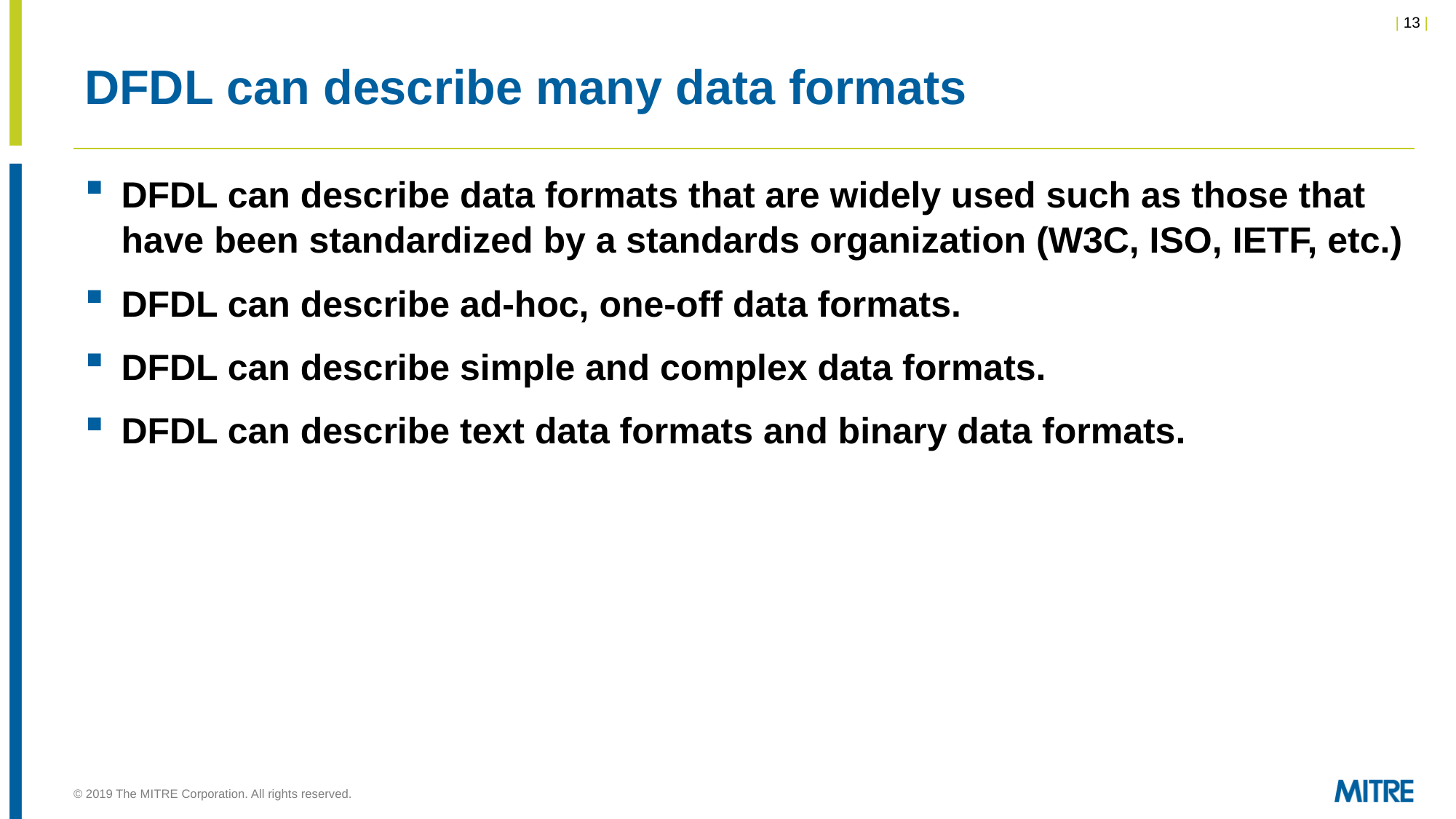

# DFDL can describe many data formats
DFDL can describe data formats that are widely used such as those that have been standardized by a standards organization (W3C, ISO, IETF, etc.)
DFDL can describe ad-hoc, one-off data formats.
DFDL can describe simple and complex data formats.
DFDL can describe text data formats and binary data formats.
© 2019 The MITRE Corporation. All rights reserved.